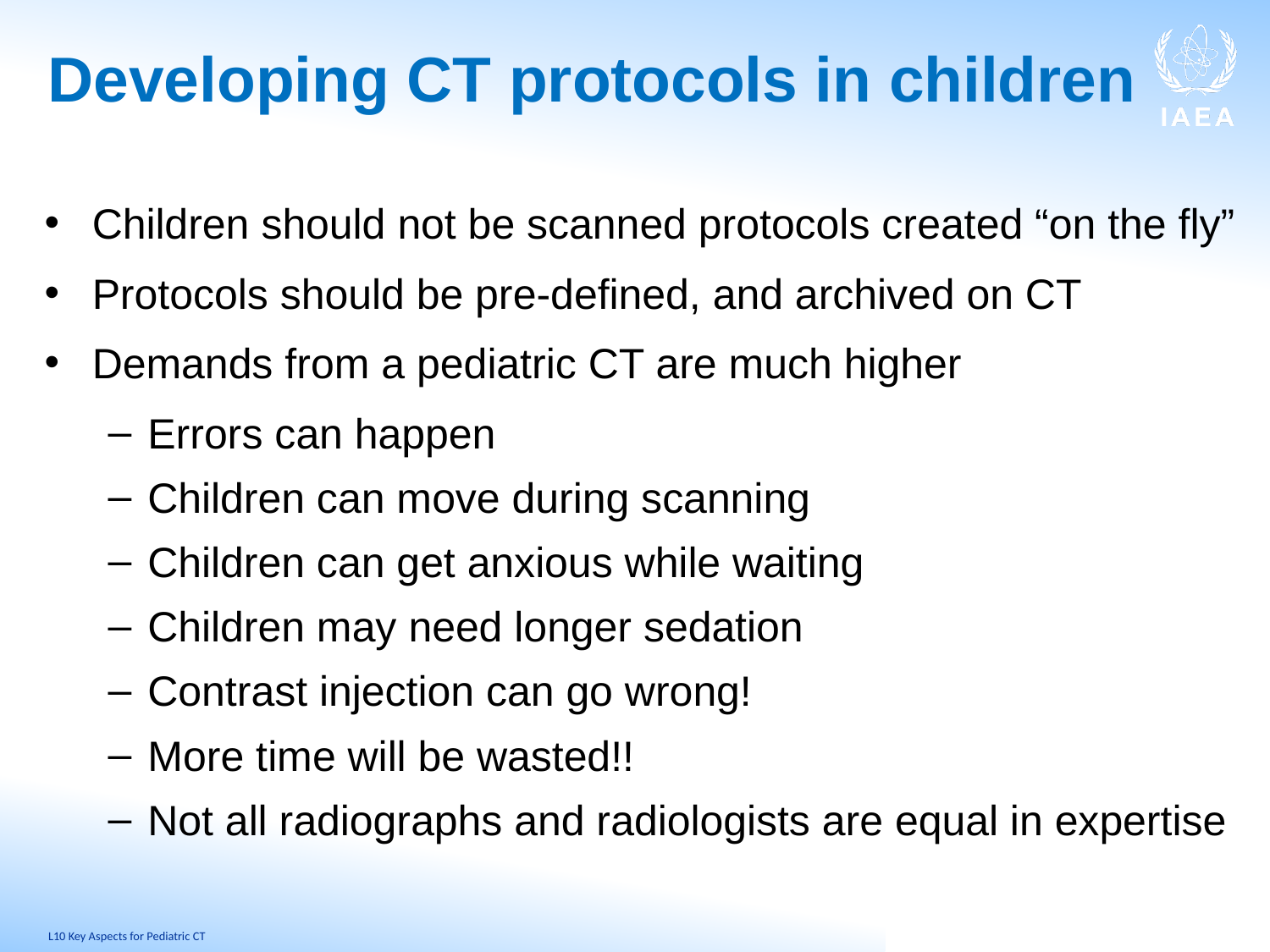

# Developing CT protocols in children
Children should not be scanned protocols created “on the fly”
Protocols should be pre-defined, and archived on CT
Demands from a pediatric CT are much higher
Errors can happen
Children can move during scanning
Children can get anxious while waiting
Children may need longer sedation
Contrast injection can go wrong!
More time will be wasted!!
Not all radiographs and radiologists are equal in expertise